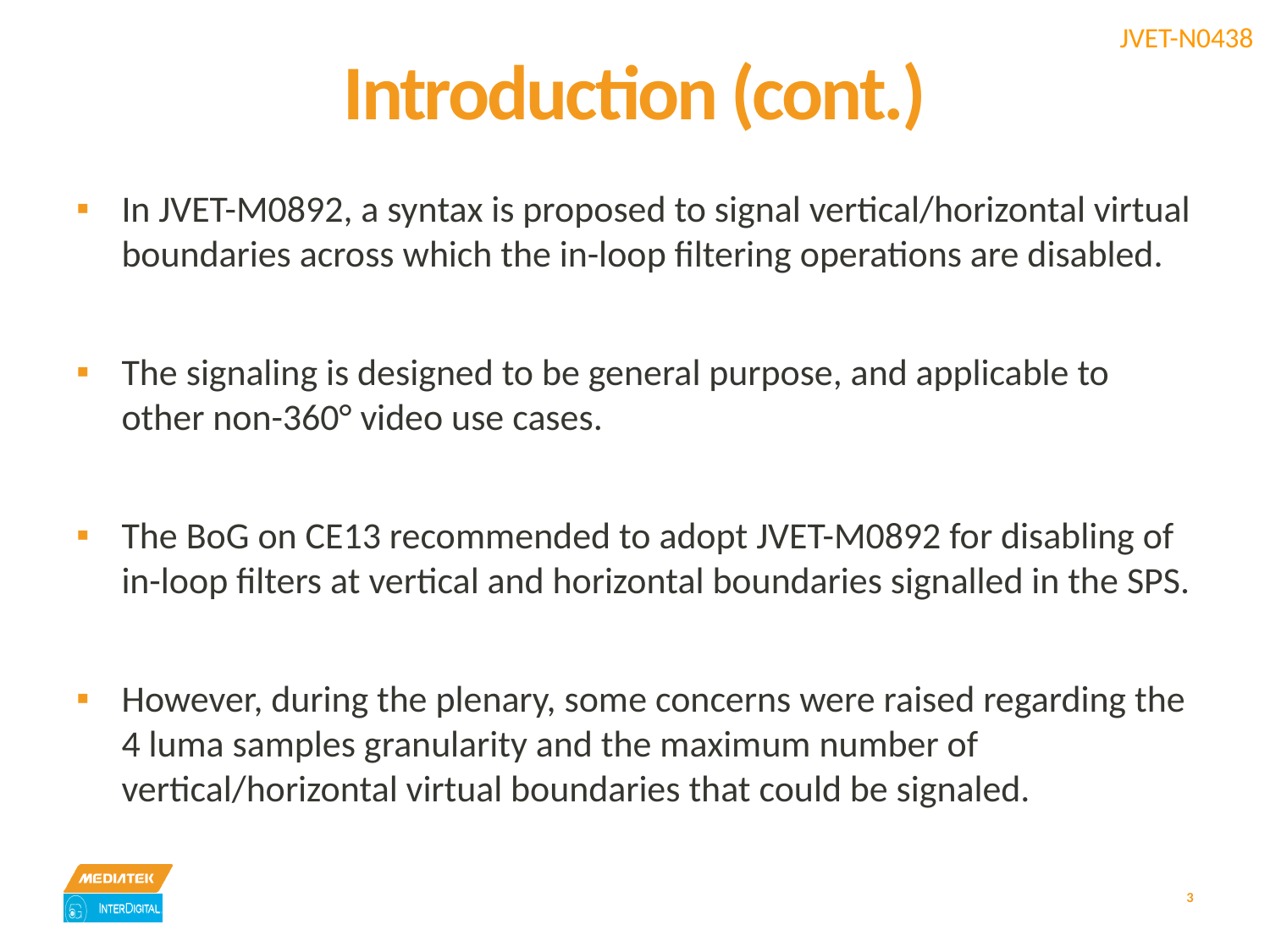

# Introduction (cont.)
In JVET-M0892, a syntax is proposed to signal vertical/horizontal virtual boundaries across which the in-loop filtering operations are disabled.

The signaling is designed to be general purpose, and applicable to other non-360° video use cases.

The BoG on CE13 recommended to adopt JVET-M0892 for disabling of in-loop filters at vertical and horizontal boundaries signalled in the SPS.

However, during the plenary, some concerns were raised regarding the 4 luma samples granularity and the maximum number of vertical/horizontal virtual boundaries that could be signaled.
3